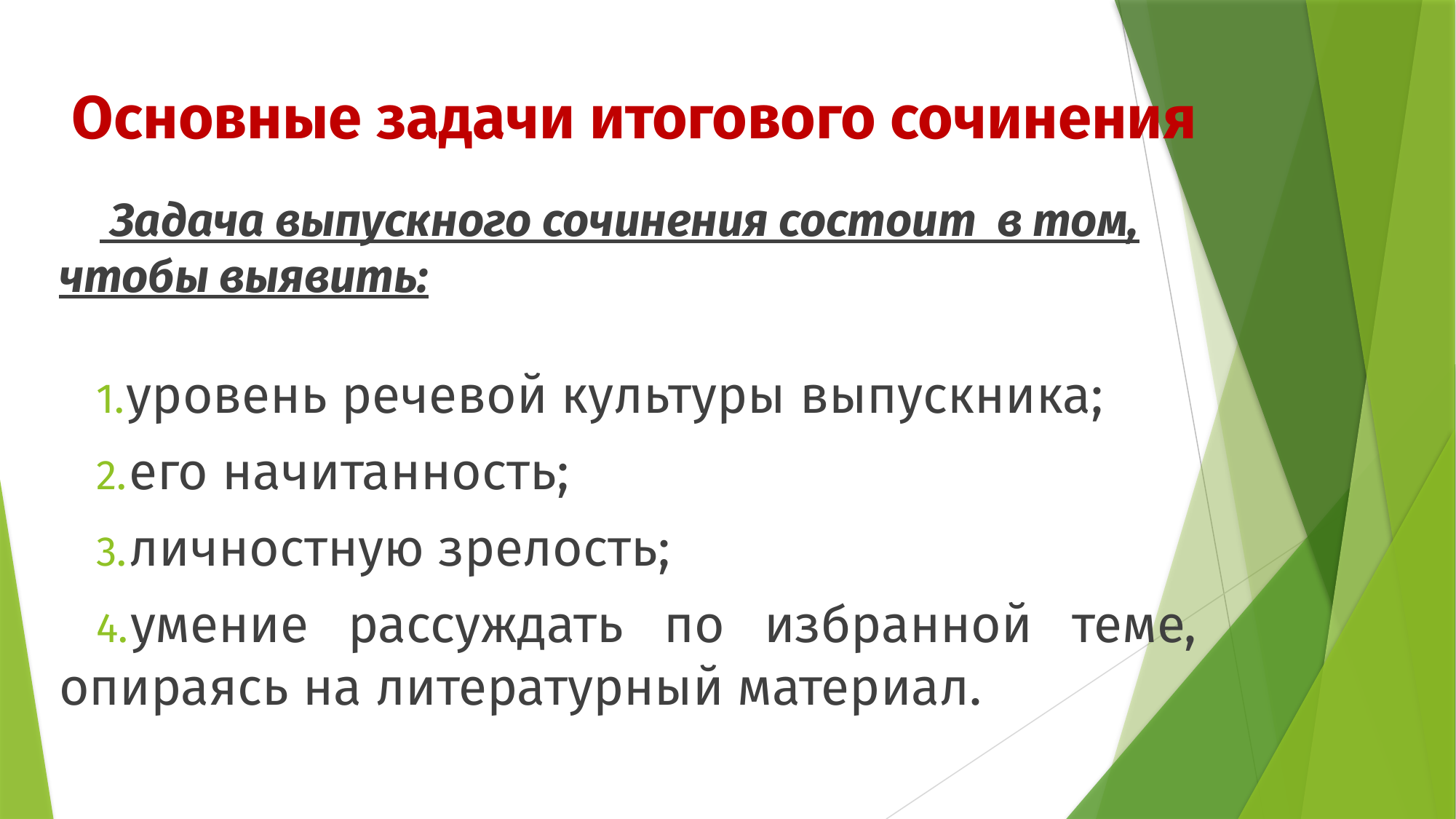

# Основные задачи итогового сочинения
 Задача выпускного сочинения состоит  в том, чтобы выявить:

уровень речевой культуры выпускника;
его начитанность;
личностную зрелость;
умение рассуждать по избранной теме, опираясь на литературный материал.